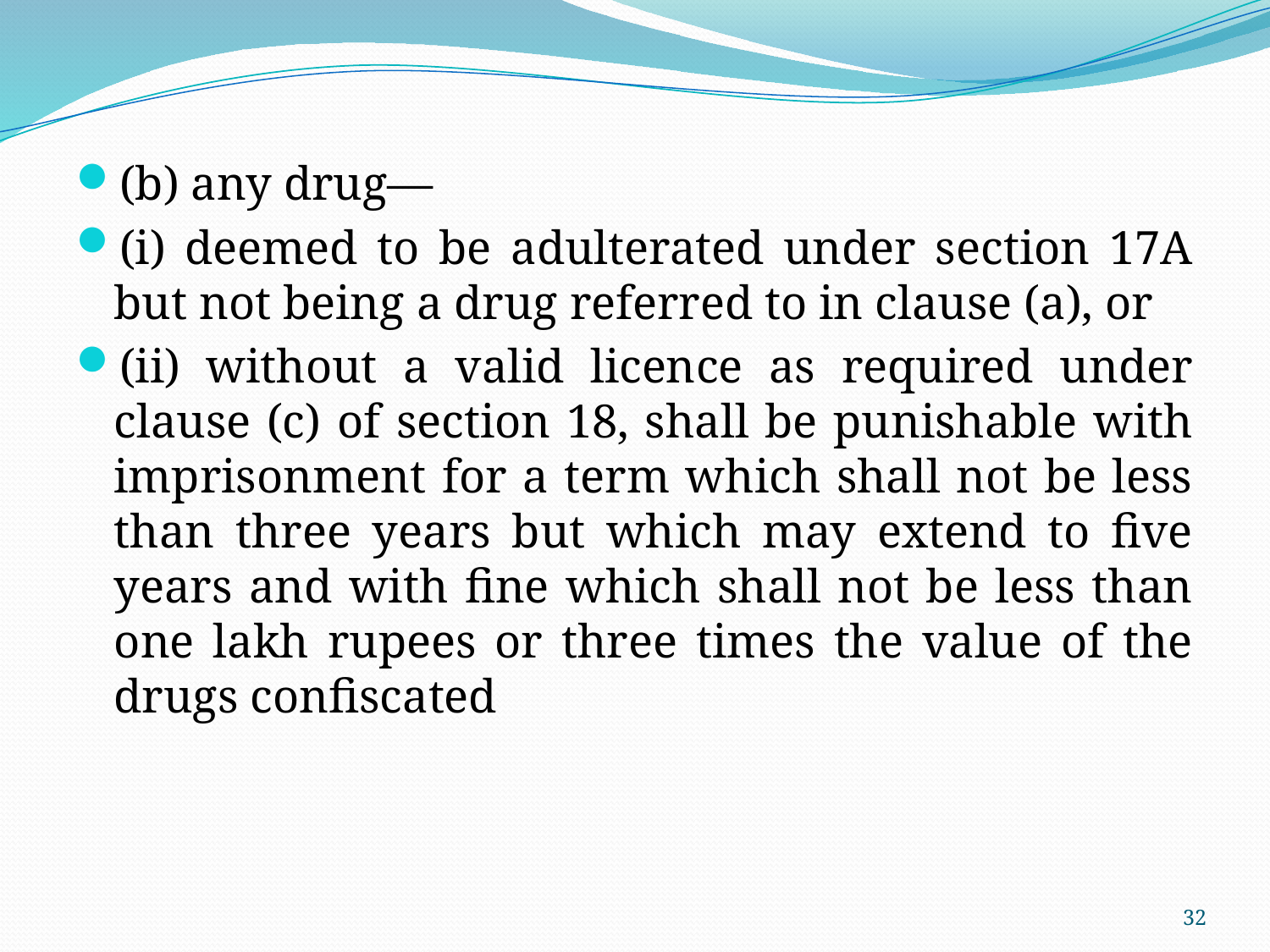

(b) any drug—
(i) deemed to be adulterated under section 17A but not being a drug referred to in clause (a), or
(ii) without a valid licence as required under clause (c) of section 18, shall be punishable with imprisonment for a term which shall not be less than three years but which may extend to five years and with fine which shall not be less than one lakh rupees or three times the value of the drugs confiscated
32